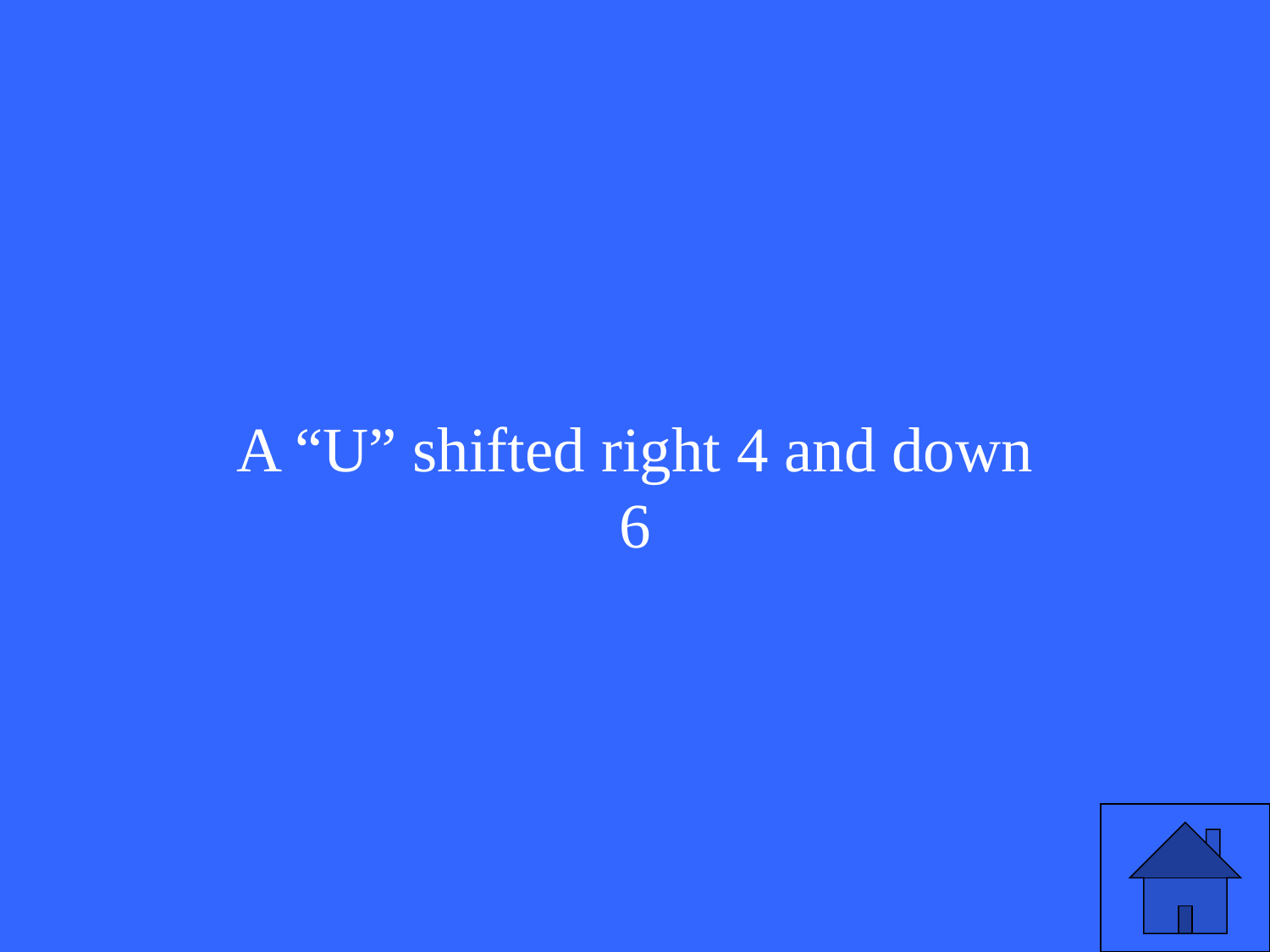

A “U” shifted right 4 and down 6